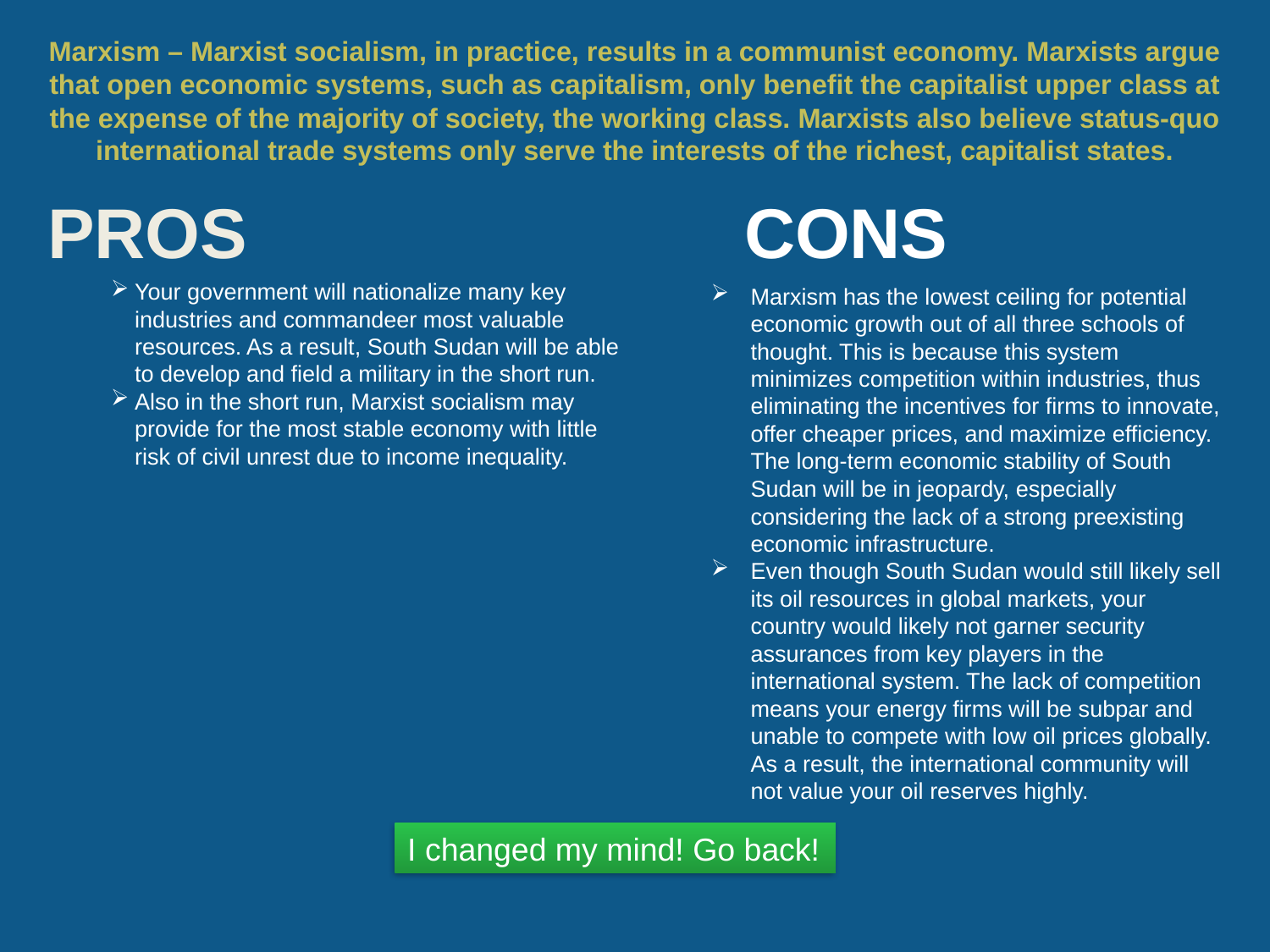

# Marxism – Marxist socialism, in practice, results in a communist economy. Marxists argue that open economic systems, such as capitalism, only benefit the capitalist upper class at the expense of the majority of society, the working class. Marxists also believe status-quo international trade systems only serve the interests of the richest, capitalist states.
Your government will nationalize many key industries and commandeer most valuable resources. As a result, South Sudan will be able to develop and field a military in the short run.
Also in the short run, Marxist socialism may provide for the most stable economy with little risk of civil unrest due to income inequality.
Marxism has the lowest ceiling for potential economic growth out of all three schools of thought. This is because this system minimizes competition within industries, thus eliminating the incentives for firms to innovate, offer cheaper prices, and maximize efficiency. The long-term economic stability of South Sudan will be in jeopardy, especially considering the lack of a strong preexisting economic infrastructure.
Even though South Sudan would still likely sell its oil resources in global markets, your country would likely not garner security assurances from key players in the international system. The lack of competition means your energy firms will be subpar and unable to compete with low oil prices globally. As a result, the international community will not value your oil reserves highly.